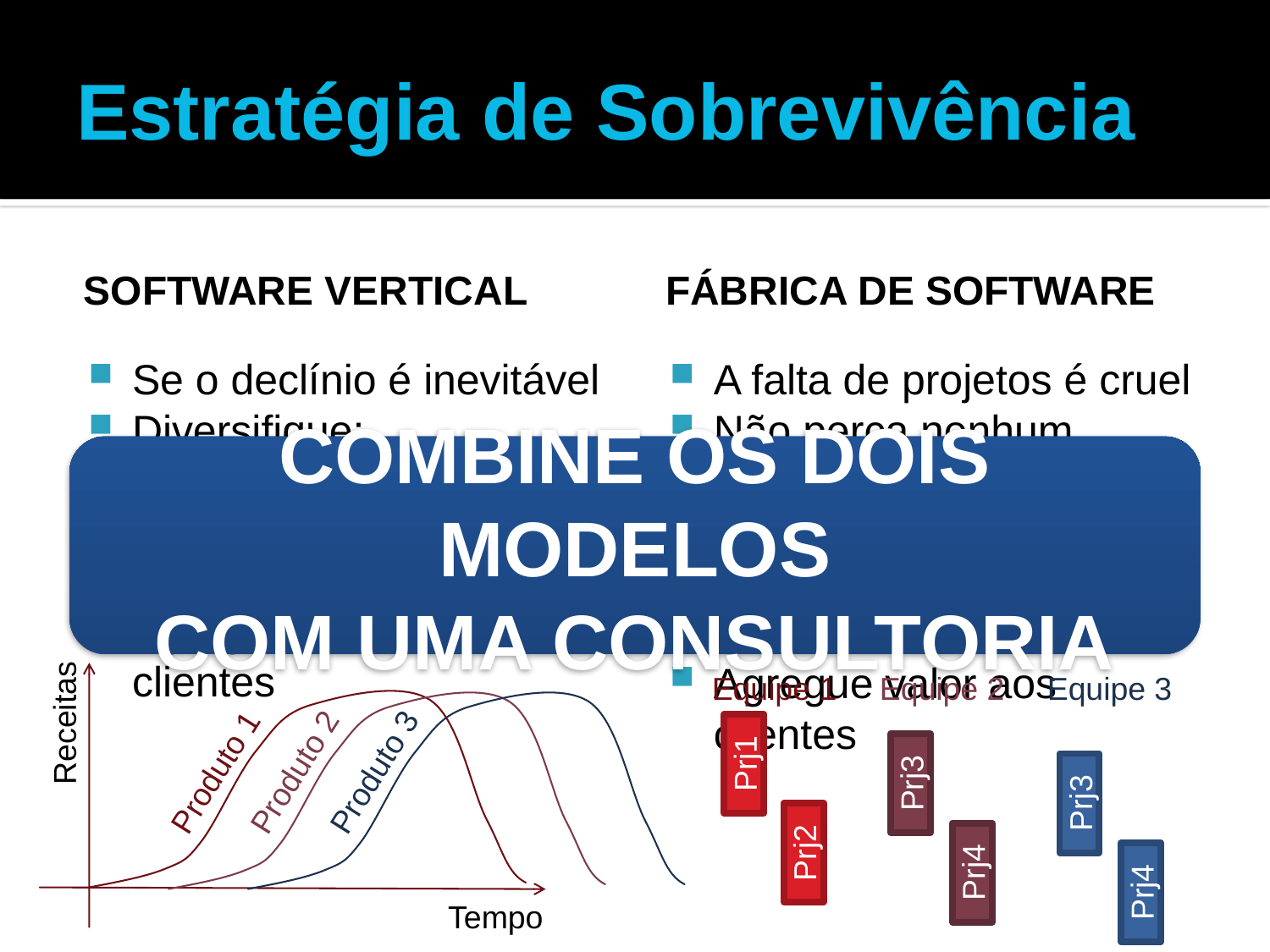

# Estratégia de Sobrevivência
SOFTWARE VERTICAL
FÁBRICA DE SOFTWARE
Se o declínio é inevitável
Diversifique:
Produtos Complementares
Novos Produtos
Mantenha-se à frente
Agregue valor aos clientes
A falta de projetos é cruel
Não perca nenhum projeto
Diversifique:
Crie várias equipes
Mantenha-se à frente
Agregue valor aos clientes
COMBINE OS DOIS MODELOS
COM UMA CONSULTORIA
Equipe 1
Equipe 2
Equipe 3
Prj3
Prj3
Prj4
Prj4

Produto 2
Produto 3
Produto 1
Receitas
Prj1
Prj2
Tempo